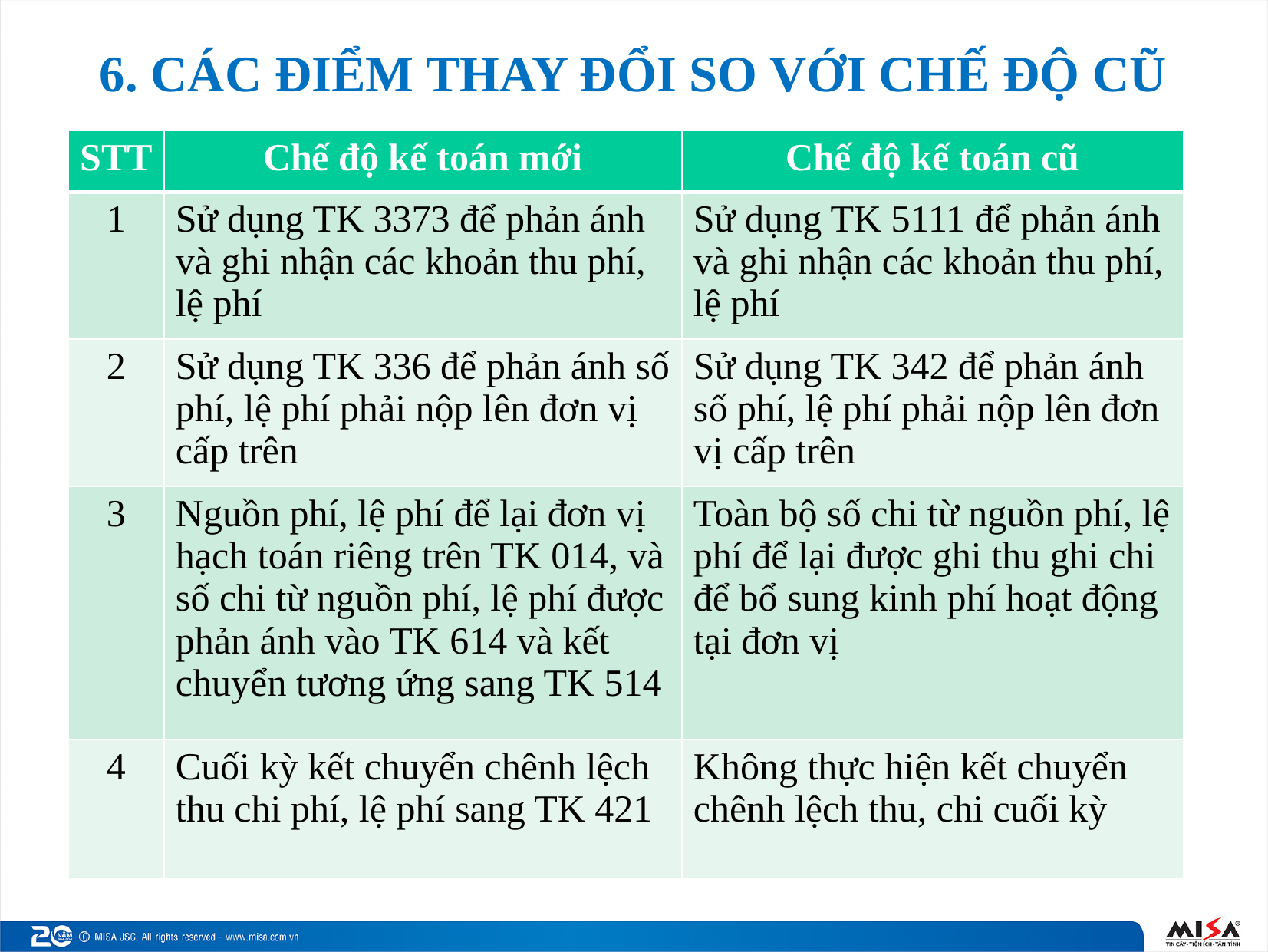

# 6. CÁC ĐIỂM THAY ĐỔI SO VỚI CHẾ ĐỘ CŨ
| STT | Chế độ kế toán mới | Chế độ kế toán cũ |
| --- | --- | --- |
| 1 | Sử dụng TK 3373 để phản ánh và ghi nhận các khoản thu phí, lệ phí | Sử dụng TK 5111 để phản ánh và ghi nhận các khoản thu phí, lệ phí |
| 2 | Sử dụng TK 336 để phản ánh số phí, lệ phí phải nộp lên đơn vị cấp trên | Sử dụng TK 342 để phản ánh số phí, lệ phí phải nộp lên đơn vị cấp trên |
| 3 | Nguồn phí, lệ phí để lại đơn vị hạch toán riêng trên TK 014, và số chi từ nguồn phí, lệ phí được phản ánh vào TK 614 và kết chuyển tương ứng sang TK 514 | Toàn bộ số chi từ nguồn phí, lệ phí để lại được ghi thu ghi chi để bổ sung kinh phí hoạt động tại đơn vị |
| 4 | Cuối kỳ kết chuyển chênh lệch thu chi phí, lệ phí sang TK 421 | Không thực hiện kết chuyển chênh lệch thu, chi cuối kỳ |